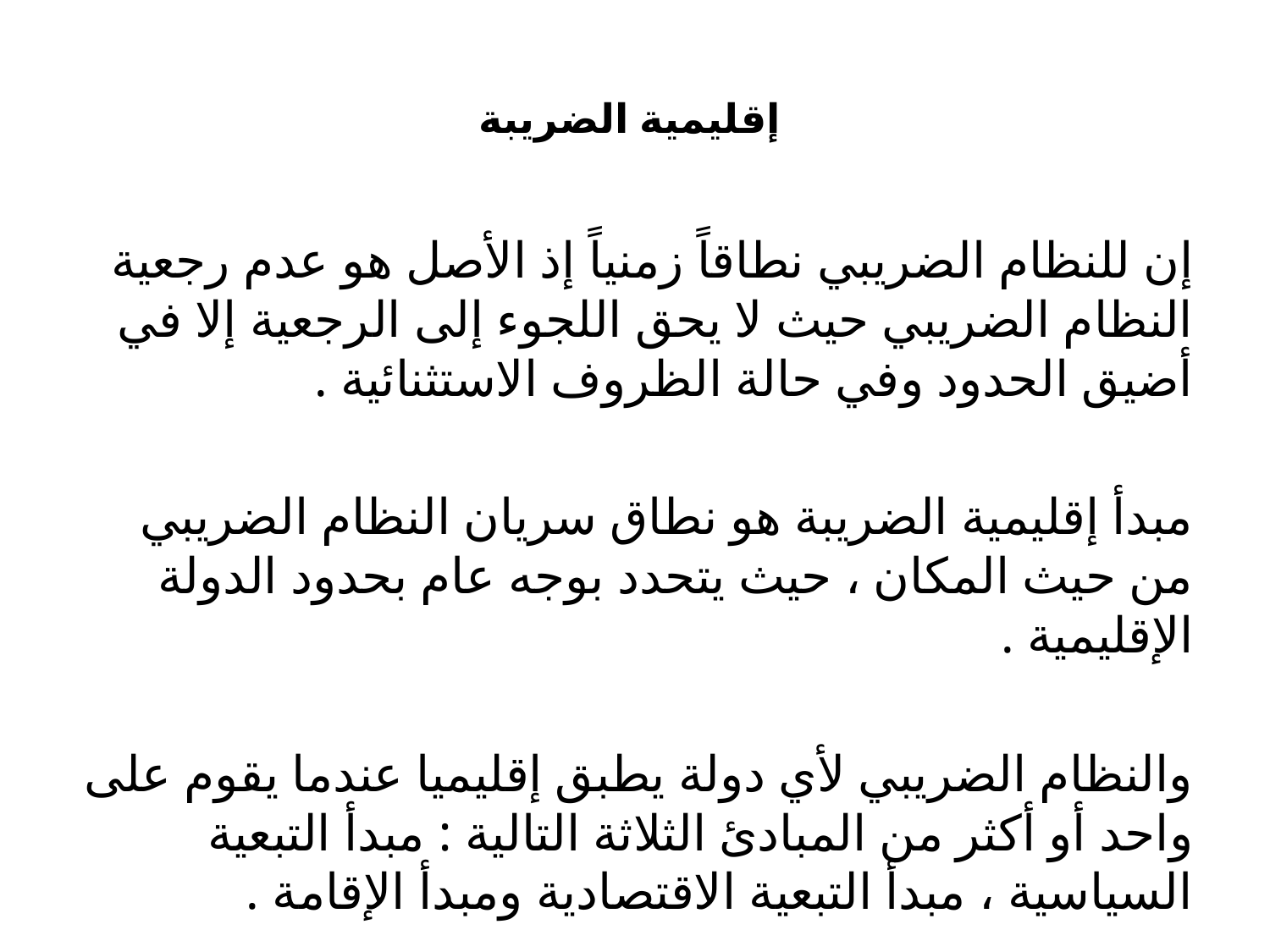

# إقليمية الضريبة
إن للنظام الضريبي نطاقاً زمنياً إذ الأصل هو عدم رجعية النظام الضريبي حيث لا يحق اللجوء إلى الرجعية إلا في أضيق الحدود وفي حالة الظروف الاستثنائية .

مبدأ إقليمية الضريبة هو نطاق سريان النظام الضريبي من حيث المكان ، حيث يتحدد بوجه عام بحدود الدولة الإقليمية .

والنظام الضريبي لأي دولة يطبق إقليميا عندما يقوم على واحد أو أكثر من المبادئ الثلاثة التالية : مبدأ التبعية السياسية ، مبدأ التبعية الاقتصادية ومبدأ الإقامة .